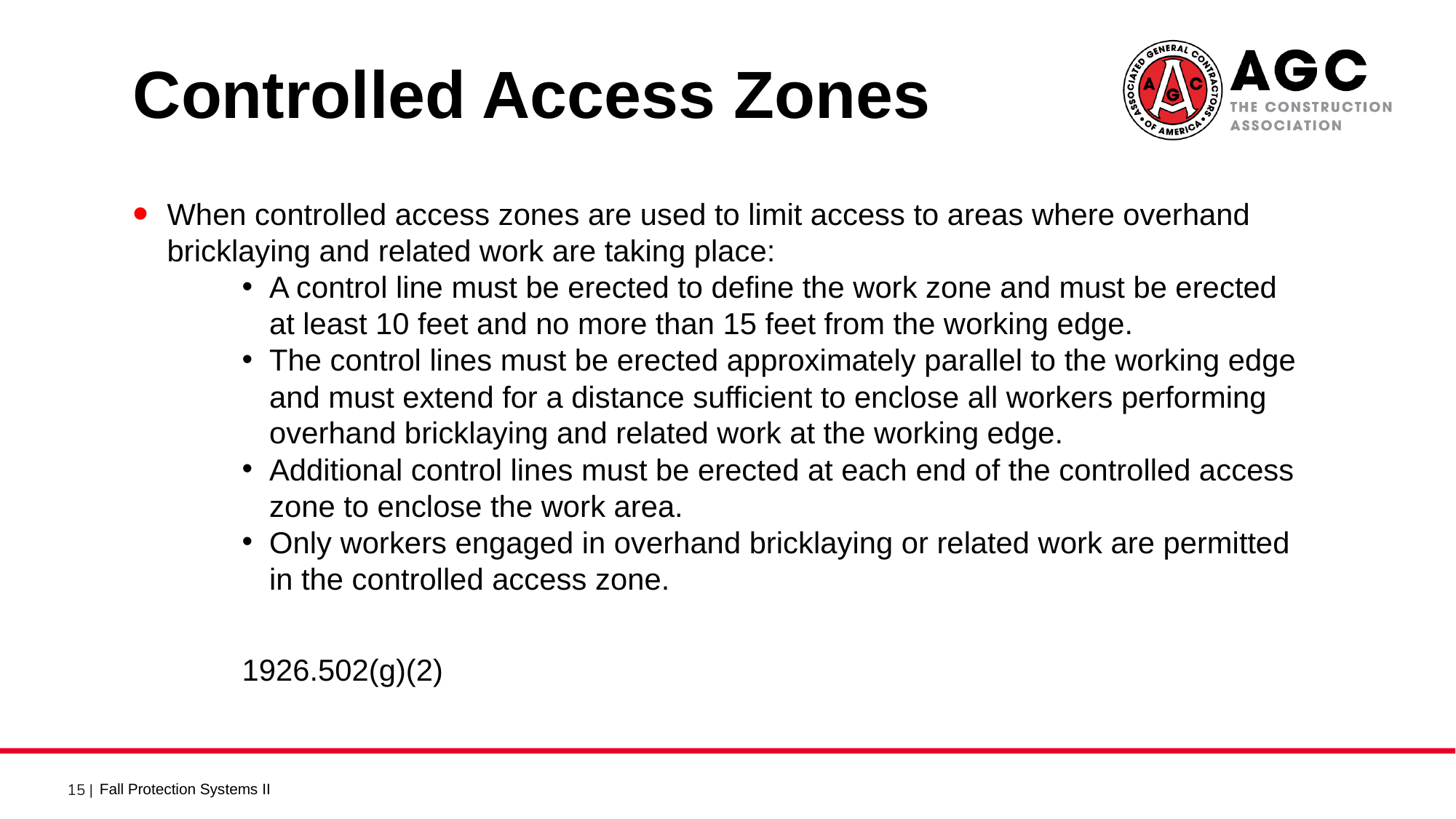

Controlled Access Zones 3
When controlled access zones are used to limit access to areas where overhand bricklaying and related work are taking place:
A control line must be erected to define the work zone and must be erected at least 10 feet and no more than 15 feet from the working edge.
The control lines must be erected approximately parallel to the working edge and must extend for a distance sufficient to enclose all workers performing overhand bricklaying and related work at the working edge.
Additional control lines must be erected at each end of the controlled access zone to enclose the work area.
Only workers engaged in overhand bricklaying or related work are permitted in the controlled access zone.

1926.502(g)(2)
Fall Protection Systems II